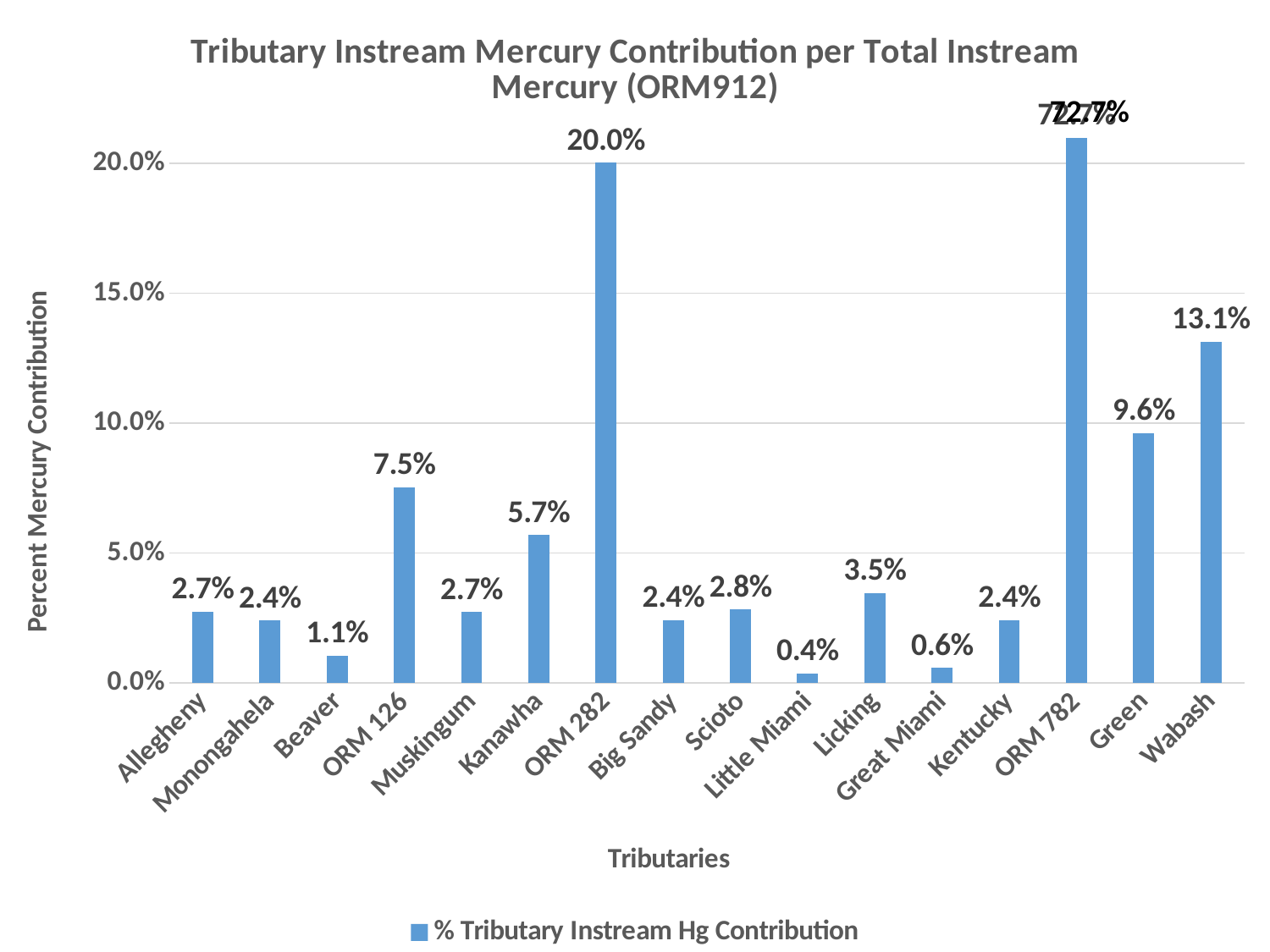

### Chart: Tributary Instream Mercury Contribution per Total Instream Mercury (ORM912)

| Category | % Tributary Instream Hg Contribution |
|---|---|
| Allegheny | 0.027386052071891837 |
| Monongahela | 0.023987334115292185 |
| Beaver | 0.010508582797467475 |
| ORM 126 | 0.07533952752587987 |
| Muskingum | 0.02725621771214376 |
| Kanawha | 0.056859805847215464 |
| ORM 282 | 0.20030903395883462 |
| Big Sandy | 0.024073986520837757 |
| Scioto | 0.028195233021114027 |
| Little Miami | 0.003655992187054183 |
| Licking | 0.03456808891347705 |
| Great Miami | 0.005765297300883313 |
| Kentucky | 0.024127420323301643 |
| ORM 782 | 0.7269768025419305 |
| Green | 0.09628738527503884 |
| Wabash | 0.13142686288466846 |
72.7%